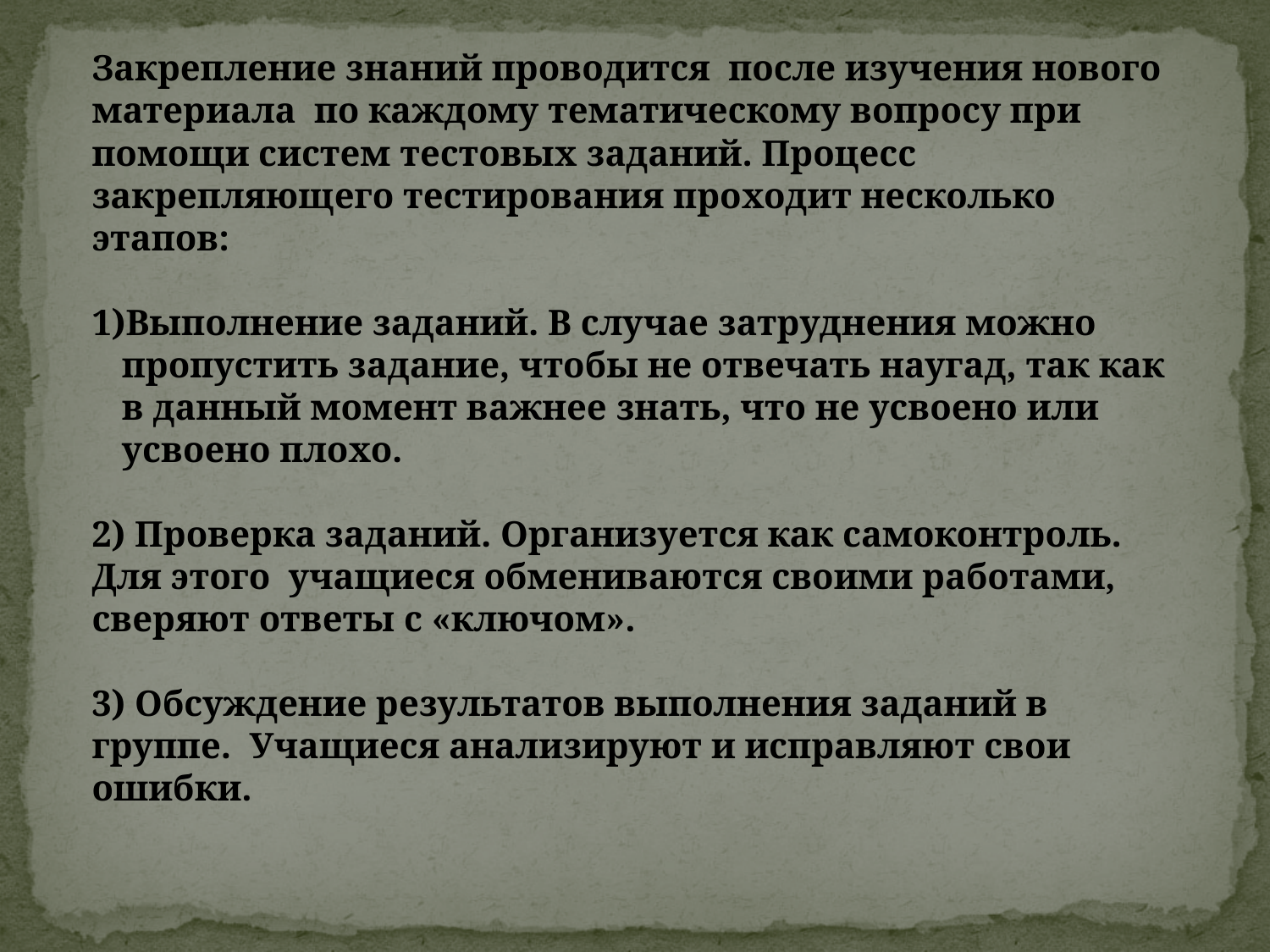

Закрепление знаний проводится  после изучения нового материала  по каждому тематическому вопросу при помощи систем тестовых заданий. Процесс закрепляющего тестирования проходит несколько этапов:

Выполнение заданий. В случае затруднения можно пропустить задание, чтобы не отвечать наугад, так как в данный момент важнее знать, что не усвоено или усвоено плохо.

2) Проверка заданий. Организуется как самоконтроль. Для этого  учащиеся обмениваются своими работами, сверяют ответы с «ключом».

3) Обсуждение результатов выполнения заданий в группе.  Учащиеся анализируют и исправляют свои ошибки.